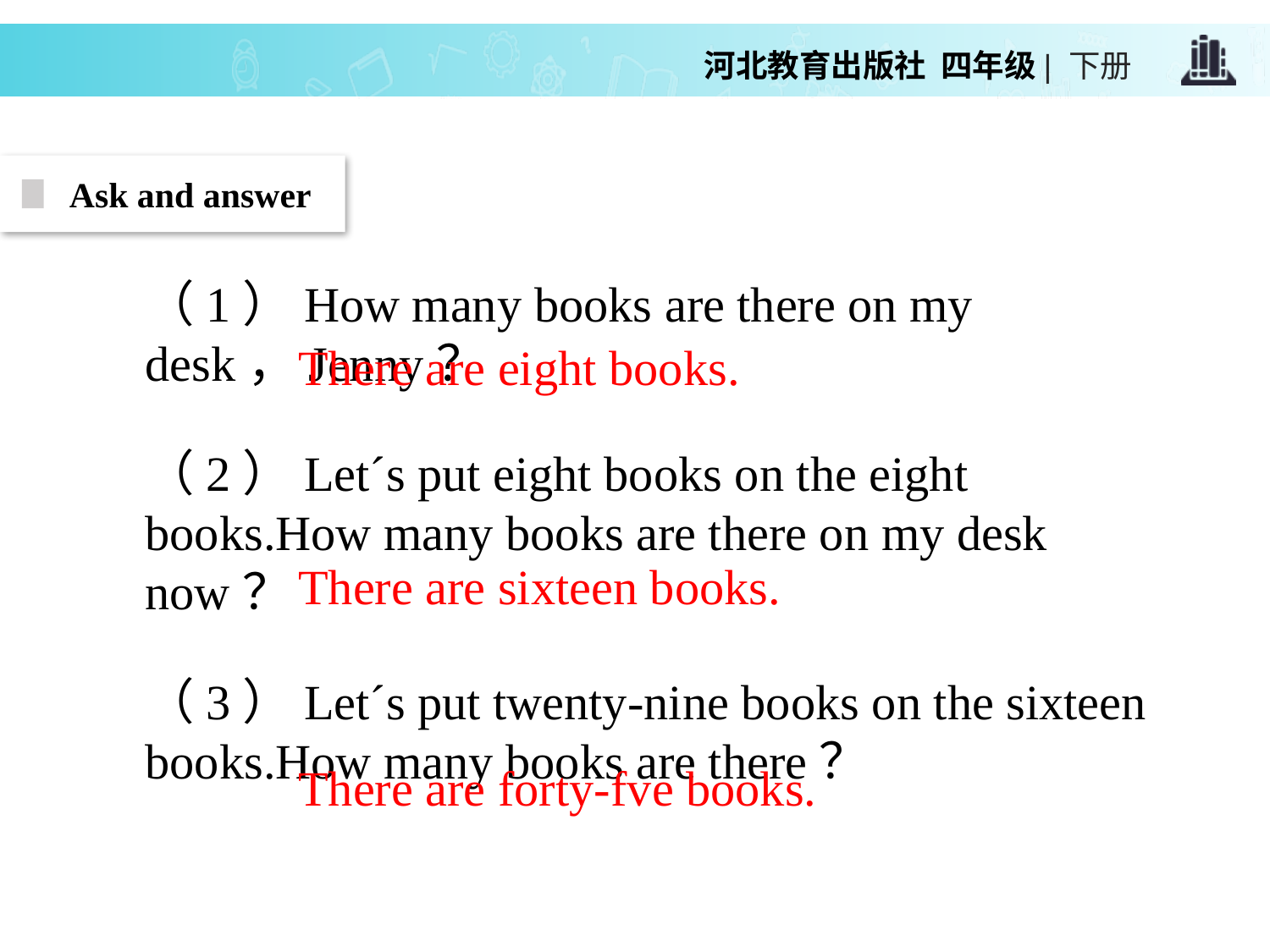

Ask and answer

（1）How many books are there on my desk，Jenny？

（2）Let´s put eight books on the eight books.How many books are there on my desk now？

（3）Let´s put twenty-nine books on the sixteen books.How many books are there？

There are eight books.
There are sixteen books.
There are forty-fve books.